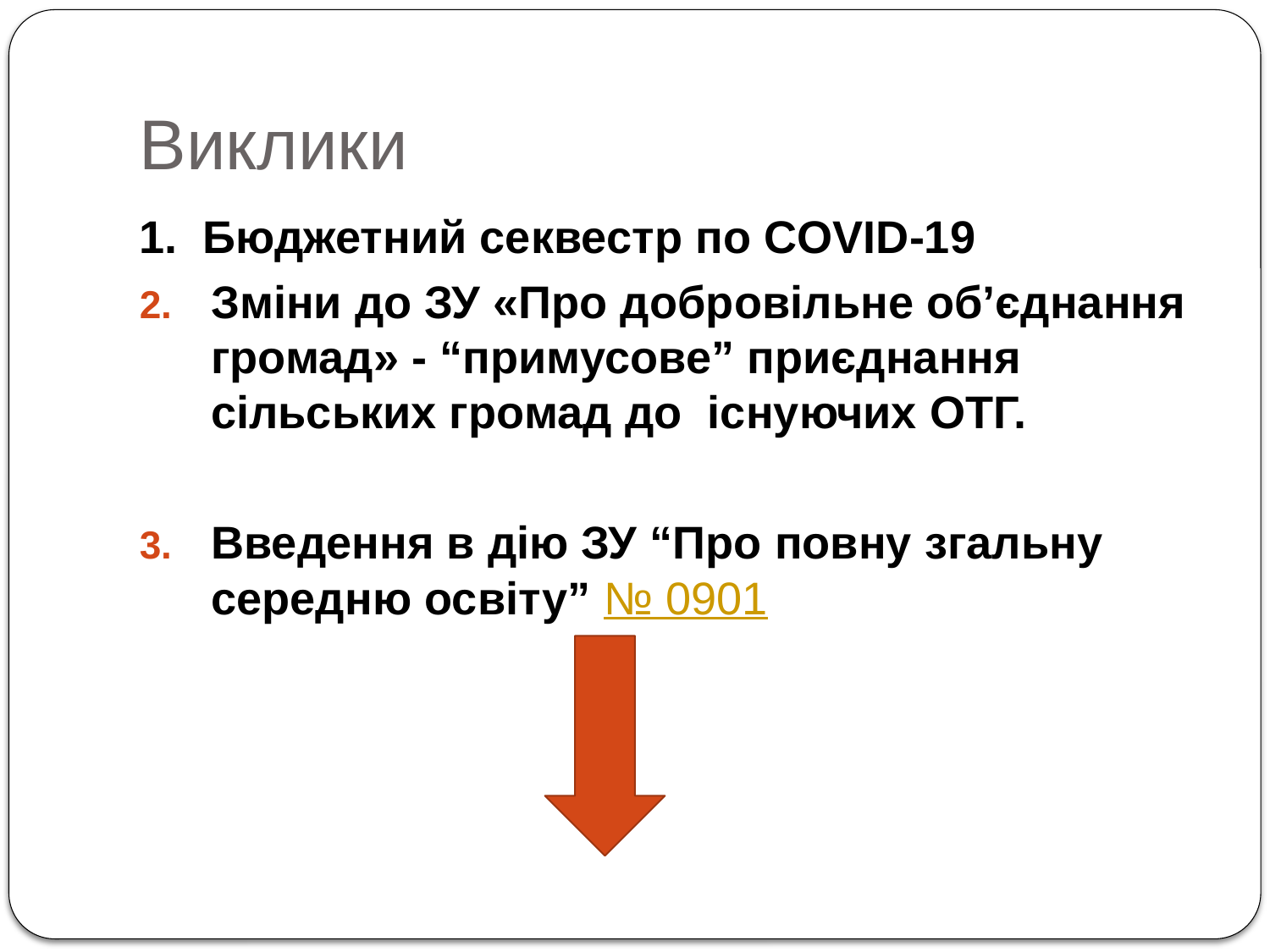

# Виклики
1.  Бюджетний секвестр по COVID-19
Зміни до ЗУ «Про добровільне об’єднання громад» - “примусове” приєднання сільських громад до  існуючих ОТГ.

Введення в дію ЗУ “Про повну згальну середню освіту” № 0901